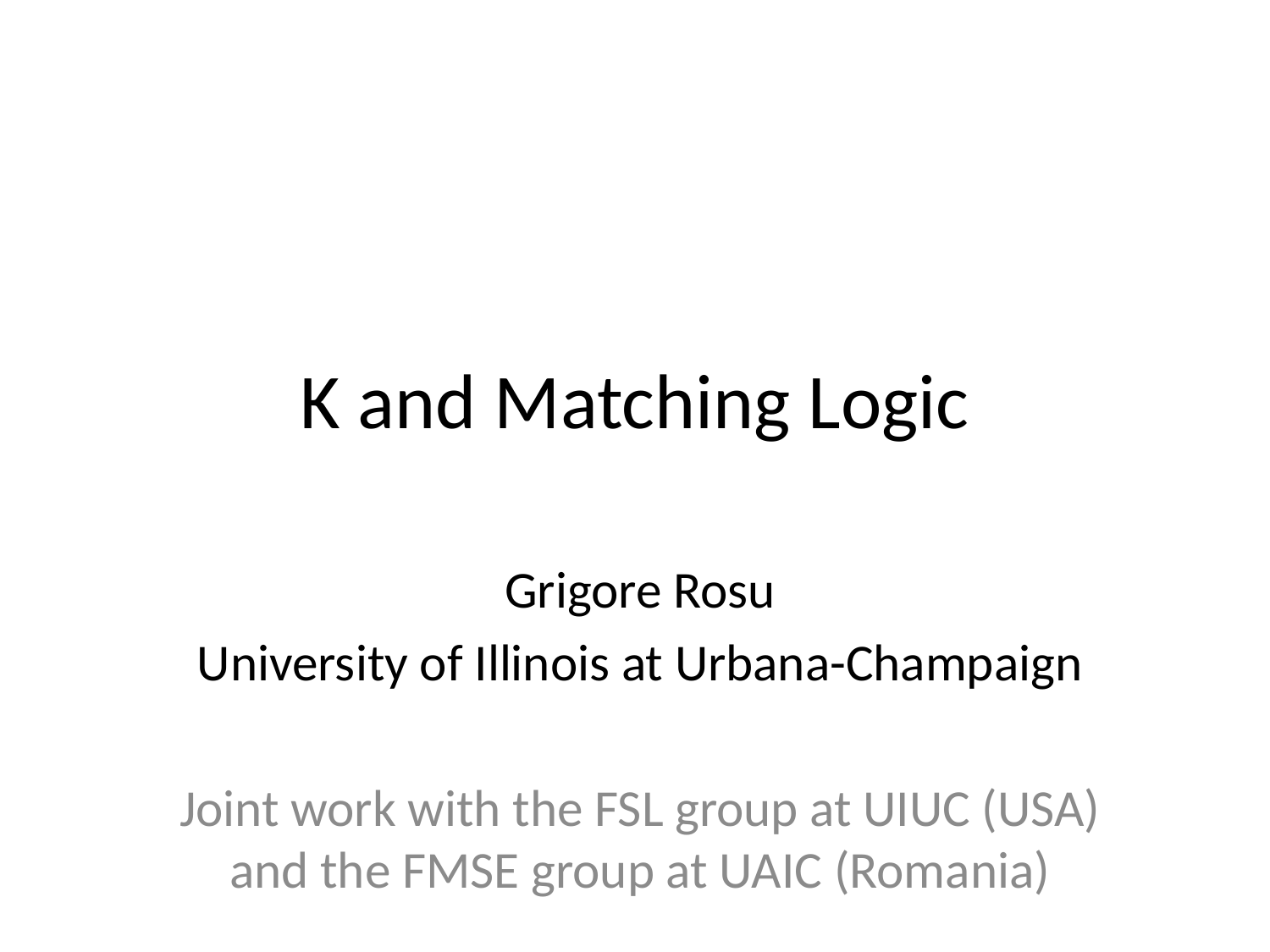

# K and Matching Logic
Grigore Rosu
University of Illinois at Urbana-Champaign

Joint work with the FSL group at UIUC (USA) and the FMSE group at UAIC (Romania)